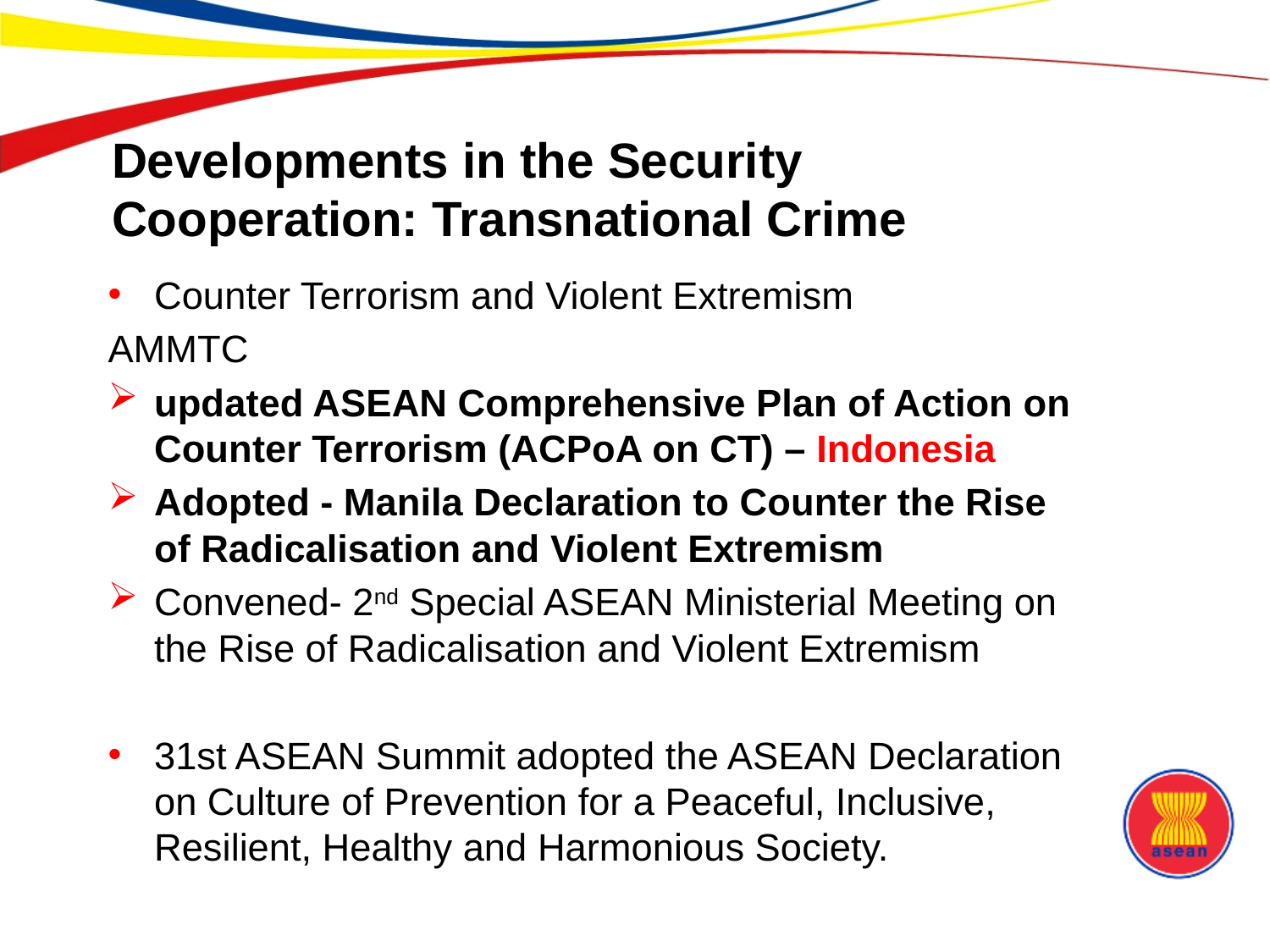

# Developments in the Security Cooperation: Transnational Crime
Counter Terrorism and Violent Extremism
AMMTC
updated ASEAN Comprehensive Plan of Action on Counter Terrorism (ACPoA on CT) – Indonesia
Adopted - Manila Declaration to Counter the Rise of Radicalisation and Violent Extremism
Convened- 2nd Special ASEAN Ministerial Meeting on the Rise of Radicalisation and Violent Extremism

31st ASEAN Summit adopted the ASEAN Declaration on Culture of Prevention for a Peaceful, Inclusive, Resilient, Healthy and Harmonious Society.